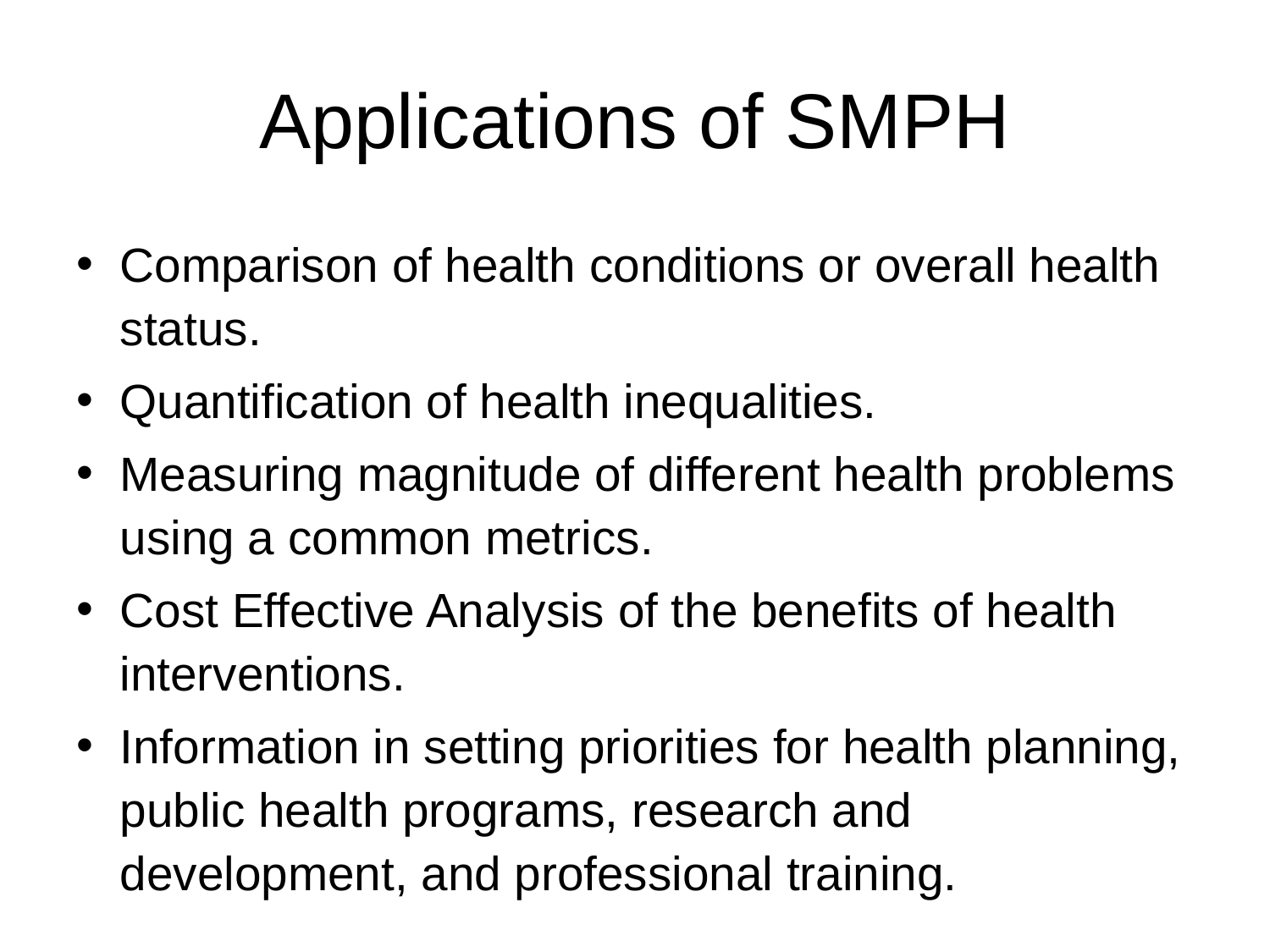

# Applications of SMPH
Comparison of health conditions or overall health status.
Quantification of health inequalities.
Measuring magnitude of different health problems using a common metrics.
Cost Effective Analysis of the benefits of health interventions.
Information in setting priorities for health planning, public health programs, research and development, and professional training.